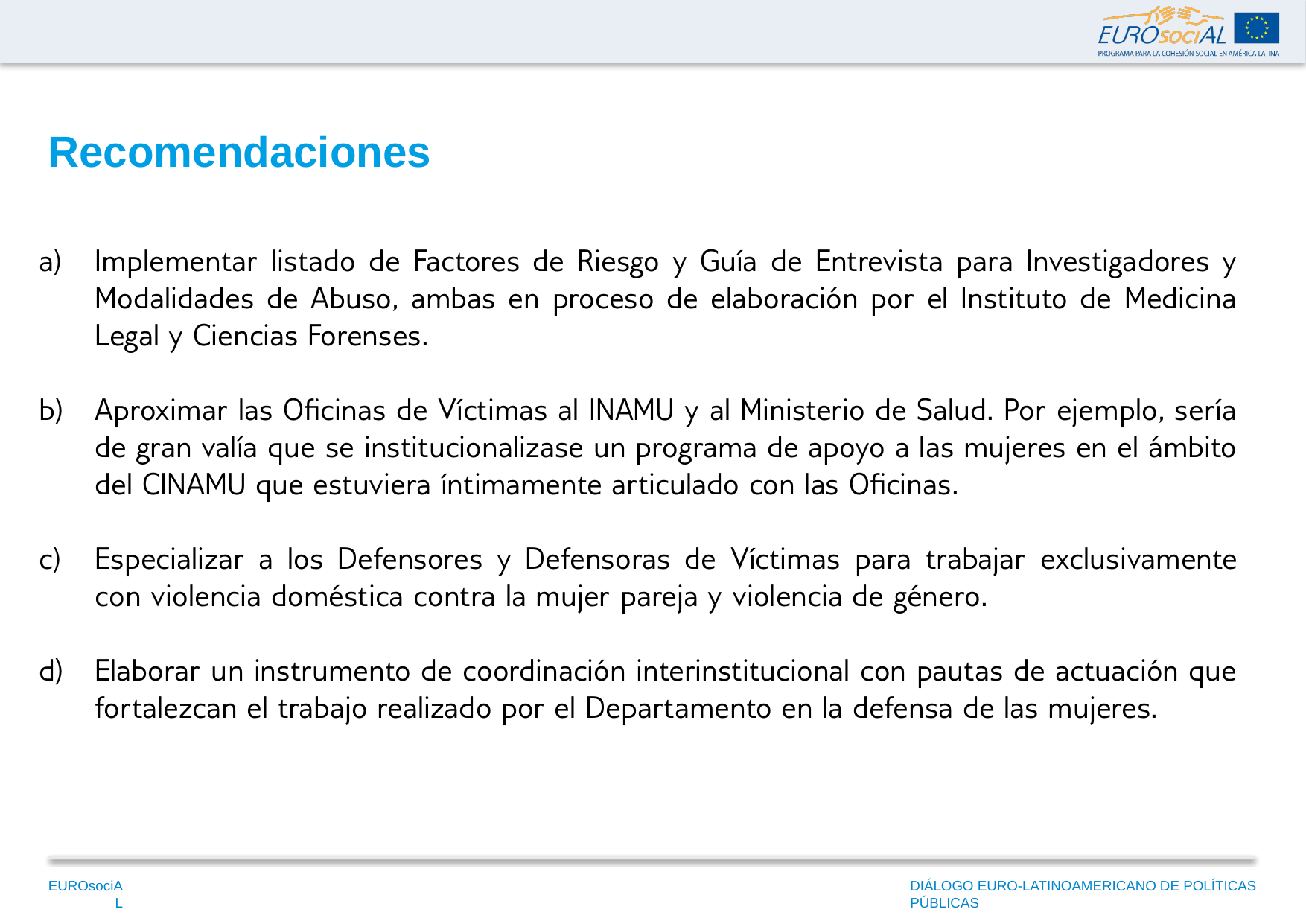

Recomendaciones
Implementar listado de Factores de Riesgo y Guía de Entrevista para Investigadores y Modalidades de Abuso, ambas en proceso de elaboración por el Instituto de Medicina Legal y Ciencias Forenses.

Aproximar las Oficinas de Víctimas al INAMU y al Ministerio de Salud. Por ejemplo, sería de gran valía que se institucionalizase un programa de apoyo a las mujeres en el ámbito del CINAMU que estuviera íntimamente articulado con las Oficinas.

Especializar a los Defensores y Defensoras de Víctimas para trabajar exclusivamente con violencia doméstica contra la mujer pareja y violencia de género.

Elaborar un instrumento de coordinación interinstitucional con pautas de actuación que fortalezcan el trabajo realizado por el Departamento en la defensa de las mujeres.